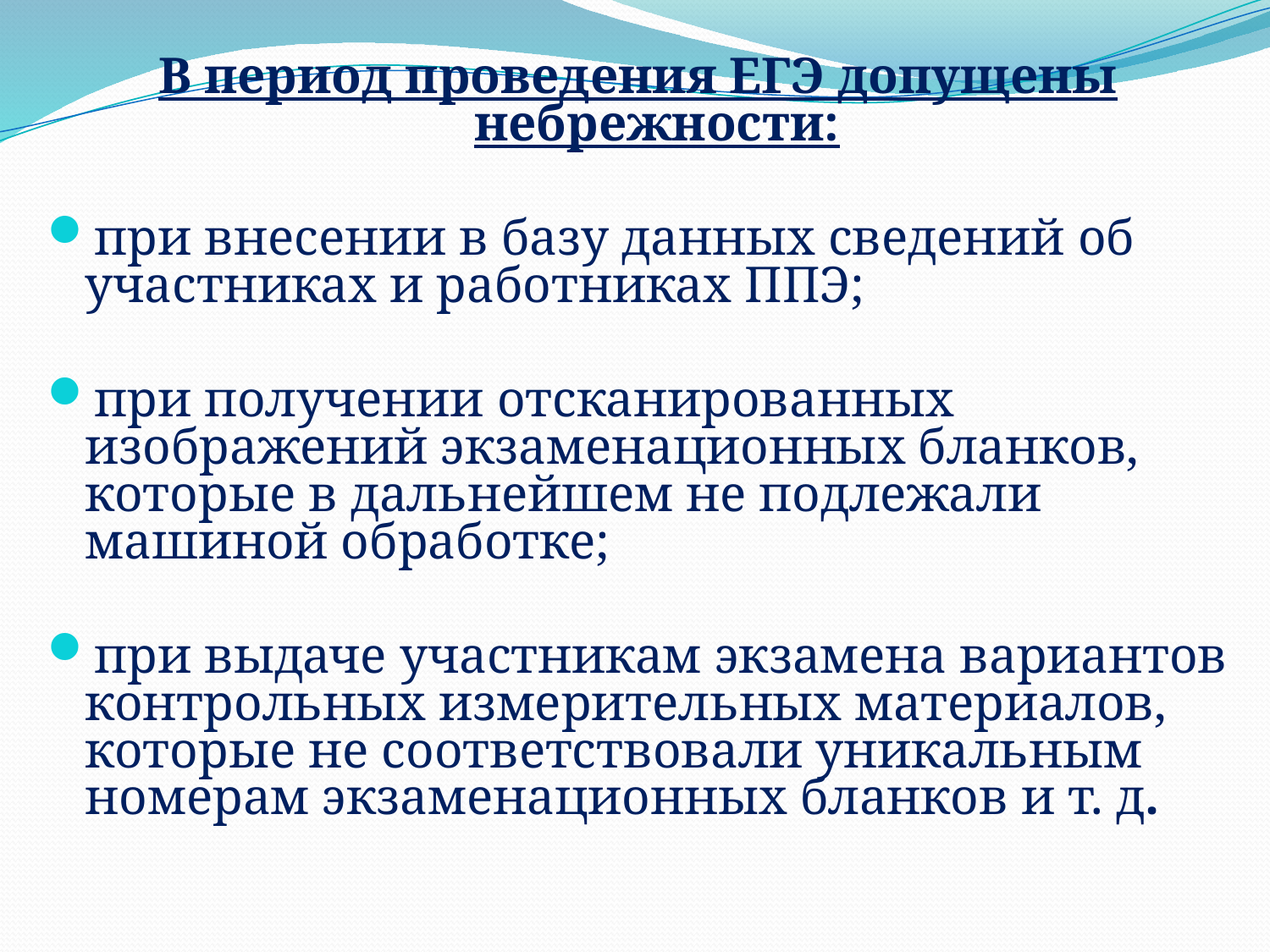

В период проведения ЕГЭ допущены небрежности:

при внесении в базу данных сведений об участниках и работниках ППЭ;

при получении отсканированных изображений экзаменационных бланков, которые в дальнейшем не подлежали машиной обработке;

при выдаче участникам экзамена вариантов контрольных измерительных материалов, которые не соответствовали уникальным номерам экзаменационных бланков и т. д.